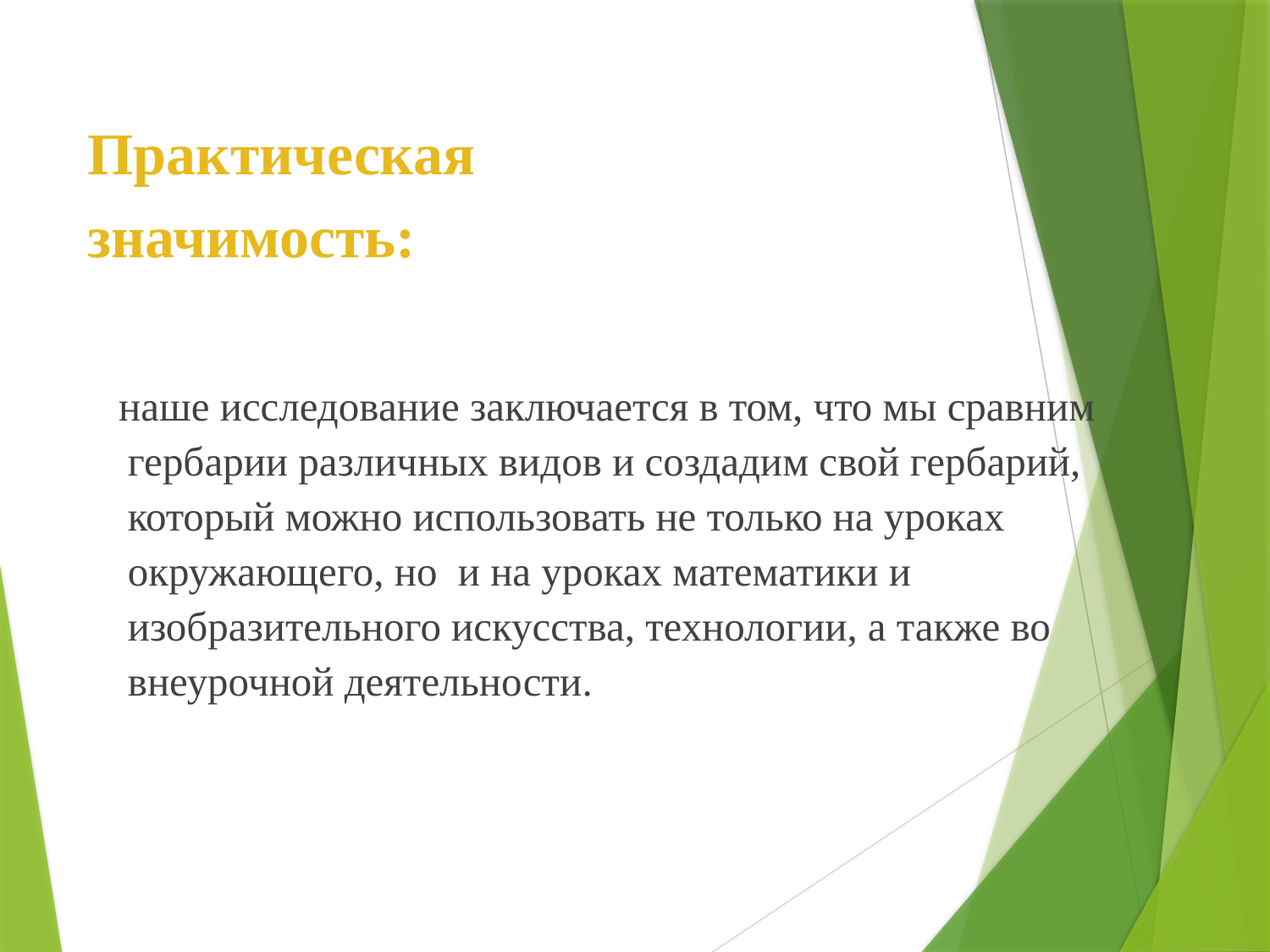

#

Практическая
значимость:

   наше исследование заключается в том, что мы сравним гербарии различных видов и создадим свой гербарий, который можно использовать не только на уроках окружающего, но  и на уроках математики и изобразительного искусства, технологии, а также во внеурочной деятельности.